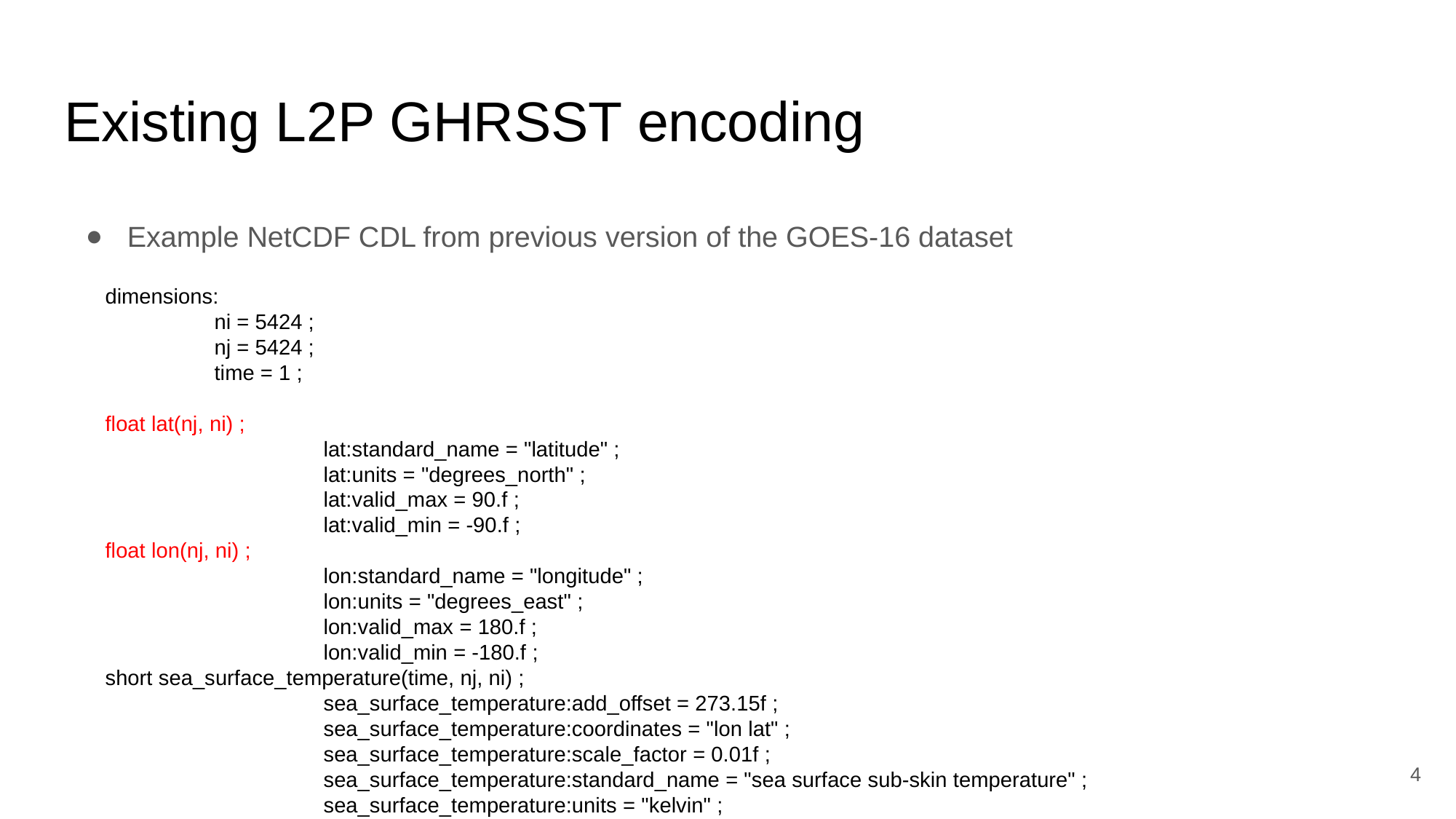

# Existing L2P GHRSST encoding

Example NetCDF CDL from previous version of the GOES-16 dataset

dimensions:
	ni = 5424 ;
	nj = 5424 ;
	time = 1 ;

float lat(nj, ni) ;
		lat:standard_name = "latitude" ;
		lat:units = "degrees_north" ;
		lat:valid_max = 90.f ;
		lat:valid_min = -90.f ;
float lon(nj, ni) ;
		lon:standard_name = "longitude" ;
		lon:units = "degrees_east" ;
		lon:valid_max = 180.f ;
		lon:valid_min = -180.f ;
short sea_surface_temperature(time, nj, ni) ;
		sea_surface_temperature:add_offset = 273.15f ;
		sea_surface_temperature:coordinates = "lon lat" ;
		sea_surface_temperature:scale_factor = 0.01f ;
		sea_surface_temperature:standard_name = "sea surface sub-skin temperature" ;
		sea_surface_temperature:units = "kelvin" ;

4